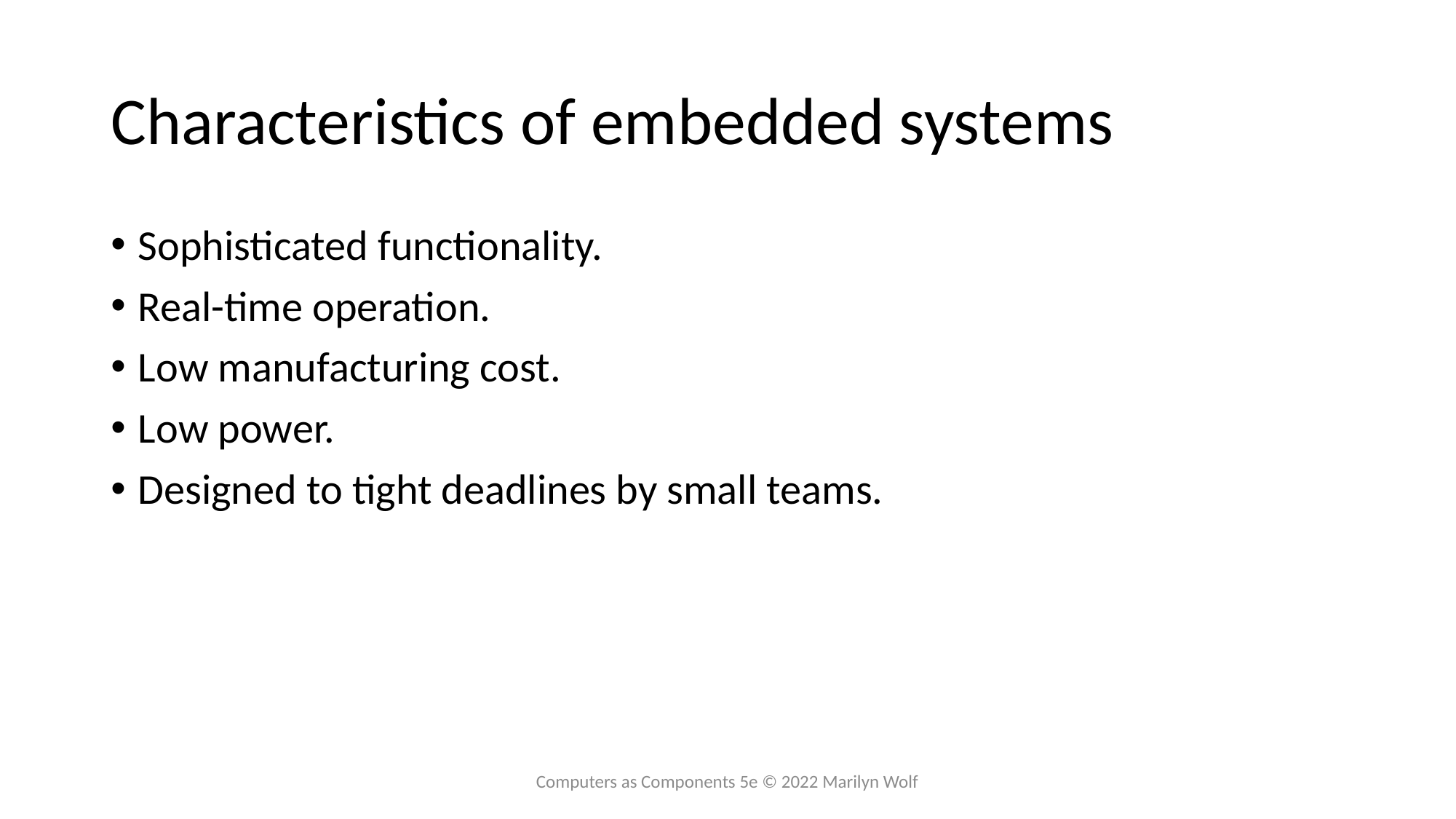

# Characteristics of embedded systems
Sophisticated functionality.
Real-time operation.
Low manufacturing cost.
Low power.
Designed to tight deadlines by small teams.
Computers as Components 5e © 2022 Marilyn Wolf